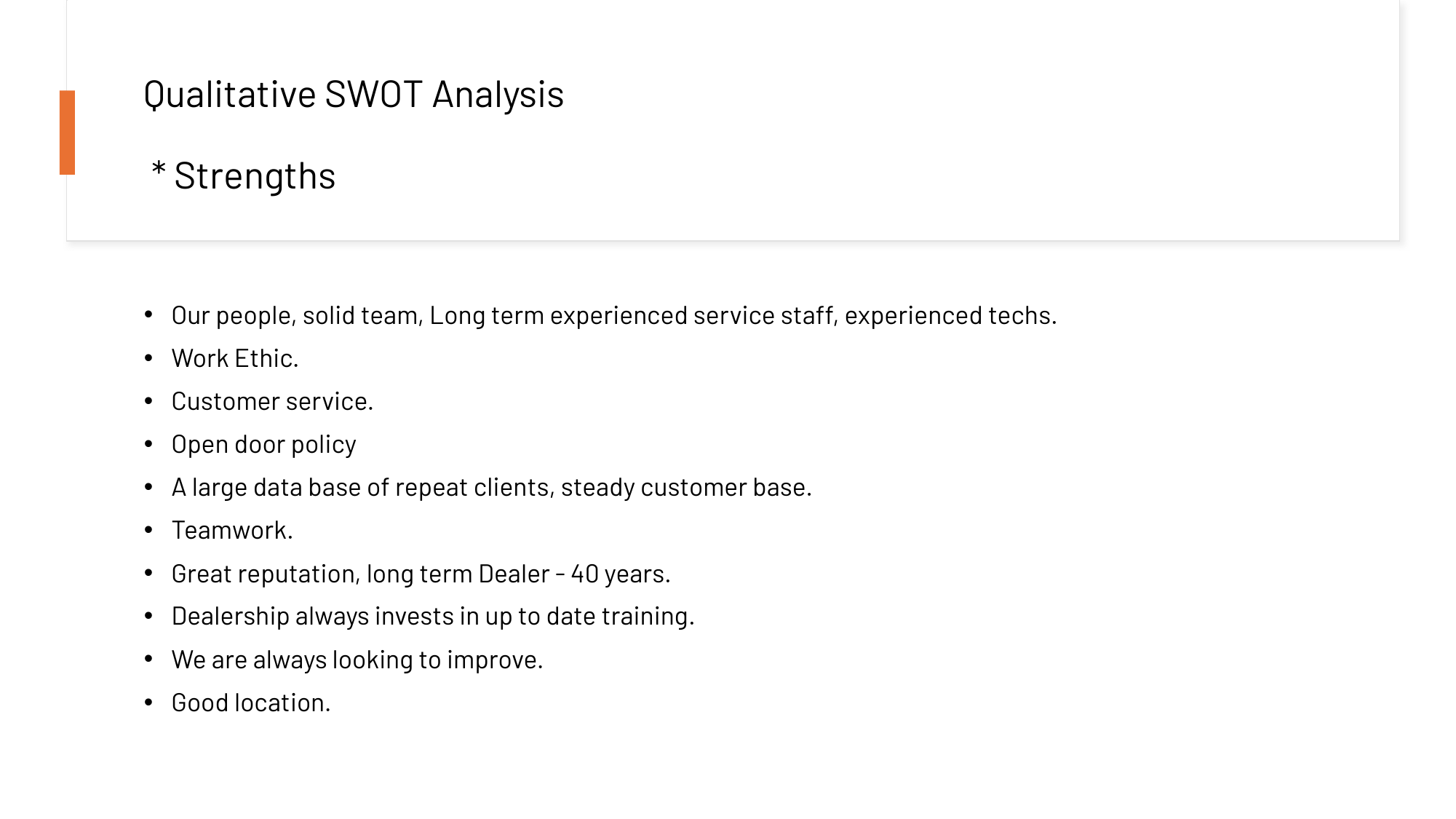

# Qualitative SWOT Analysis * Strengths

Our people, solid team, Long term experienced service staff, experienced techs.
Work Ethic.
Customer service.
Open door policy
A large data base of repeat clients, steady customer base.
Teamwork.
Great reputation, long term Dealer - 40 years.
Dealership always invests in up to date training.
We are always looking to improve.
Good location.